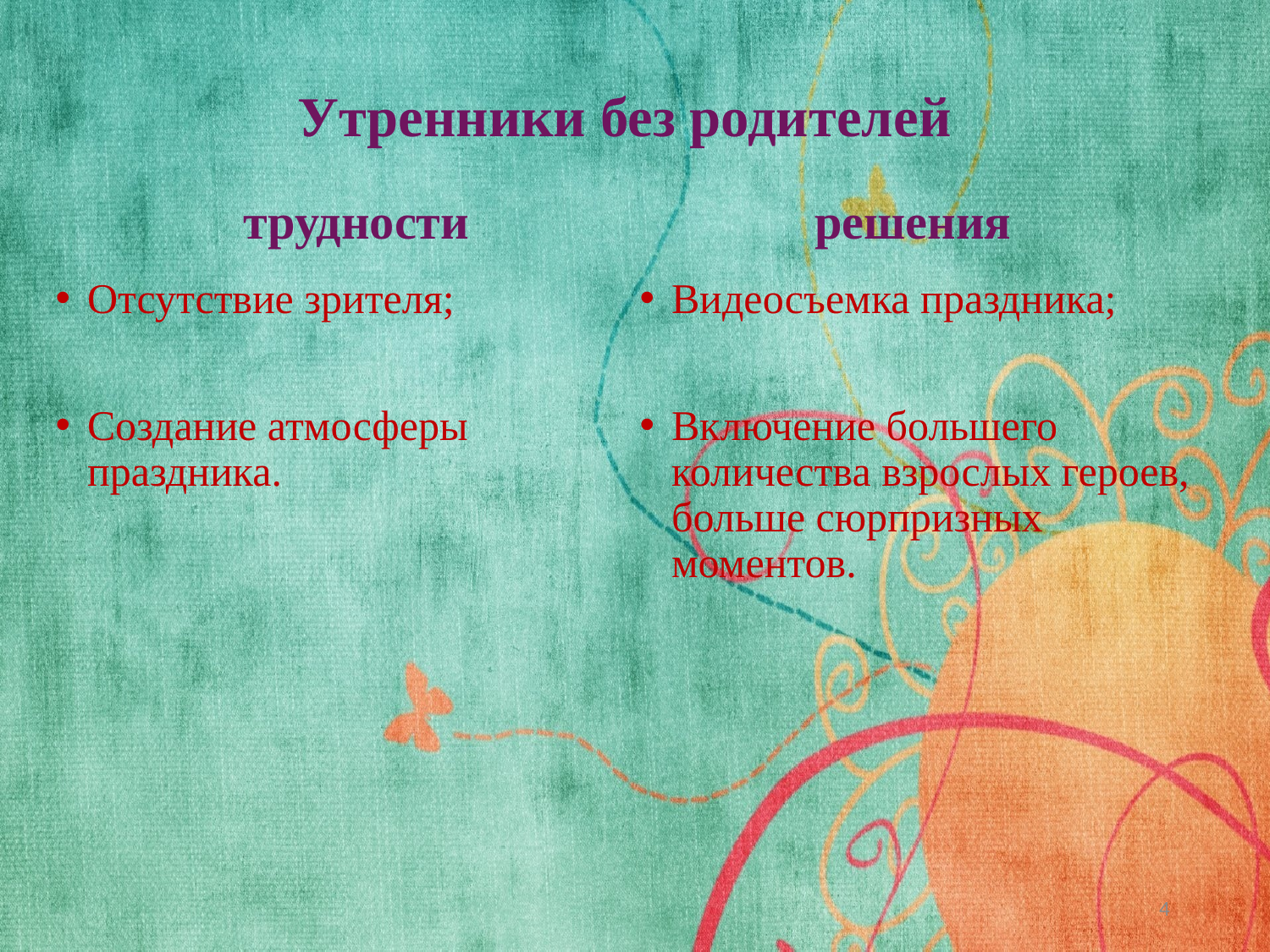

# Утренники без родителей
трудности
решения
Отсутствие зрителя;

Создание атмосферы праздника.

Видеосъемка праздника;

Включение большего количества взрослых героев, больше сюрпризных моментов.

4